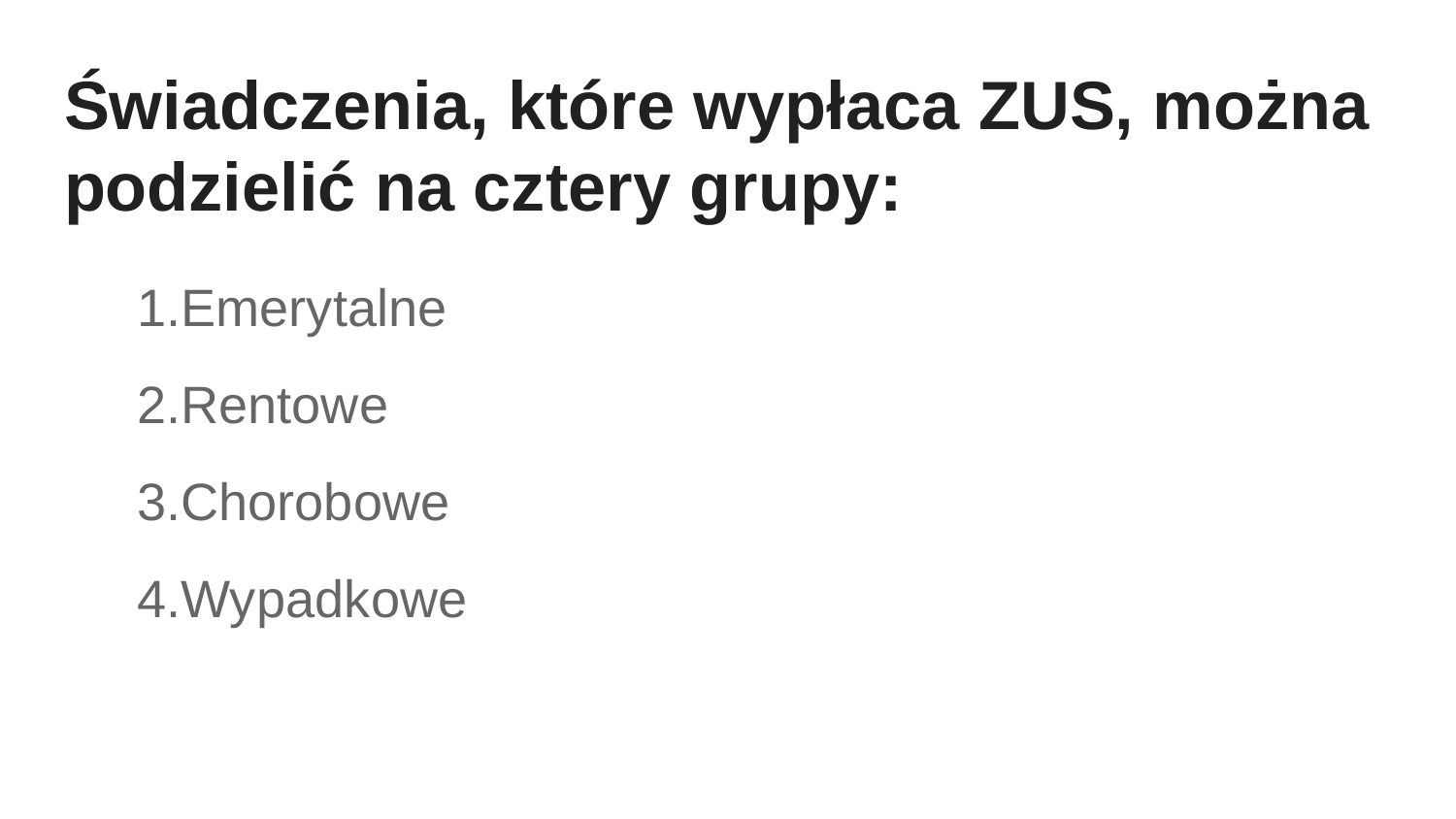

# Świadczenia, które wypłaca ZUS, można podzielić na cztery grupy:
1.Emerytalne
2.Rentowe
3.Chorobowe
4.Wypadkowe